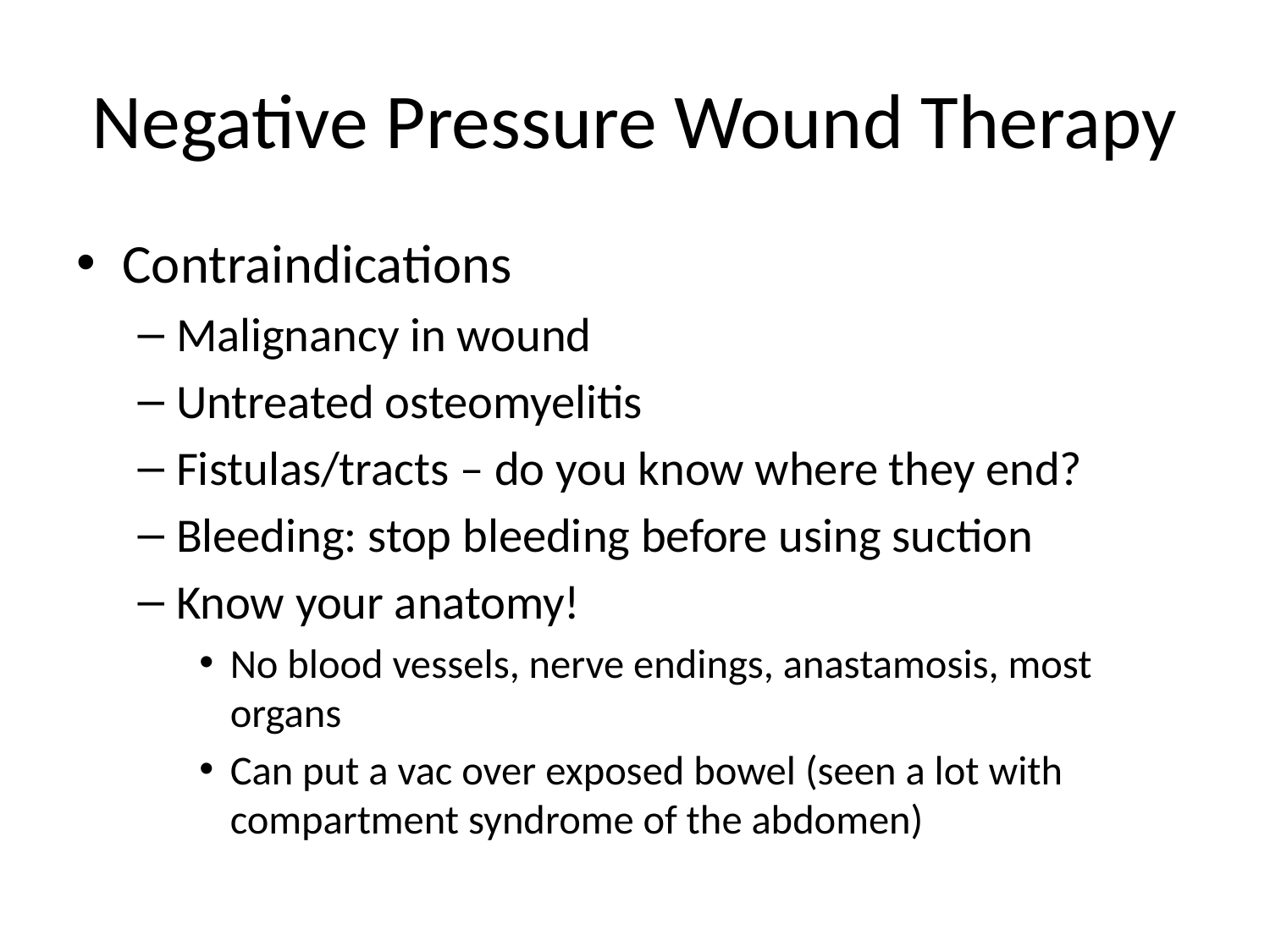

# Negative Pressure Wound Therapy
Contraindications
Malignancy in wound
Untreated osteomyelitis
Fistulas/tracts – do you know where they end?
Bleeding: stop bleeding before using suction
Know your anatomy!
No blood vessels, nerve endings, anastamosis, most organs
Can put a vac over exposed bowel (seen a lot with compartment syndrome of the abdomen)